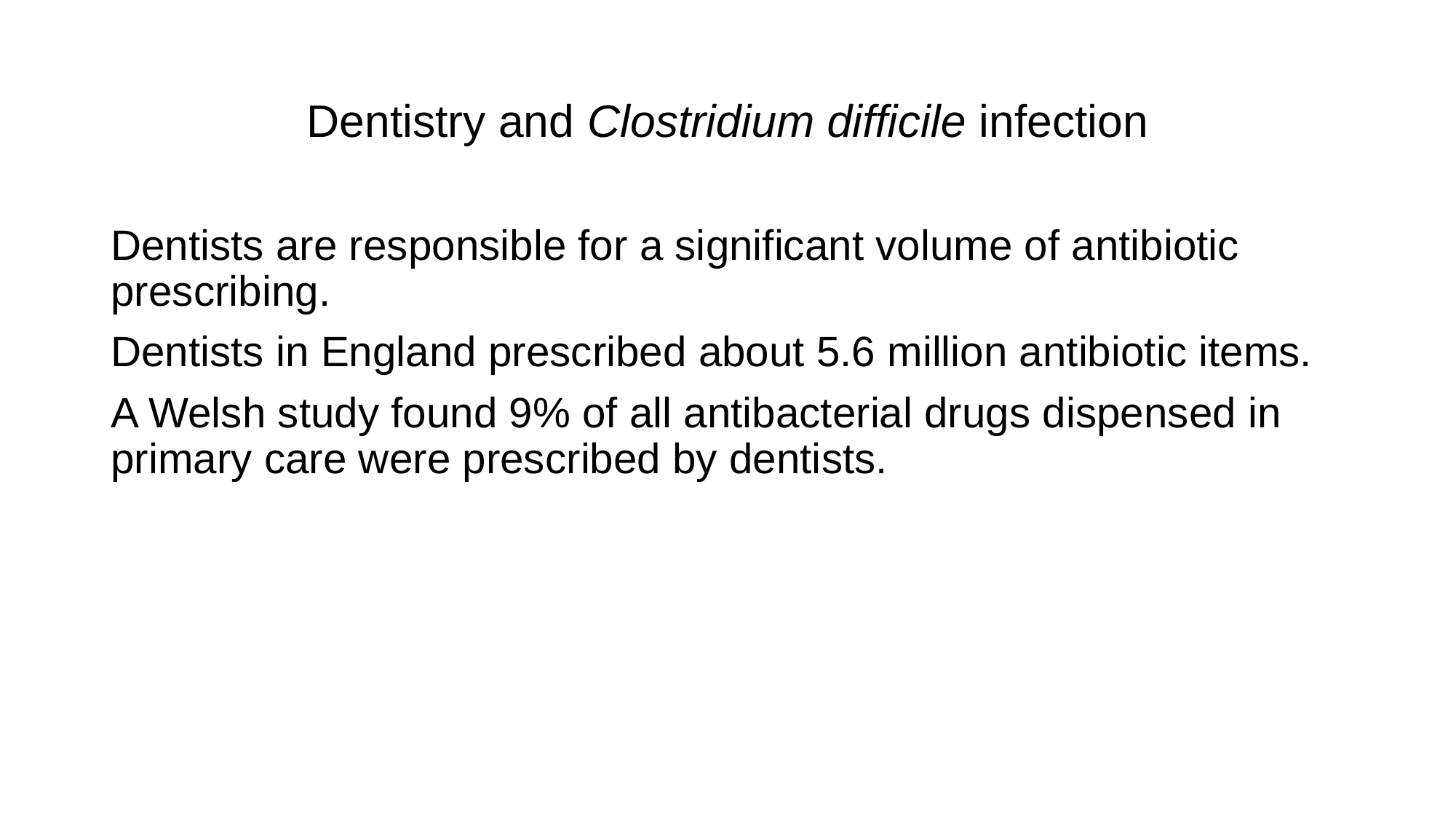

# Dentistry and Clostridium difficile infection
Dentists are responsible for a significant volume of antibiotic prescribing.
Dentists in England prescribed about 5.6 million antibiotic items.
A Welsh study found 9% of all antibacterial drugs dispensed in primary care were prescribed by dentists.